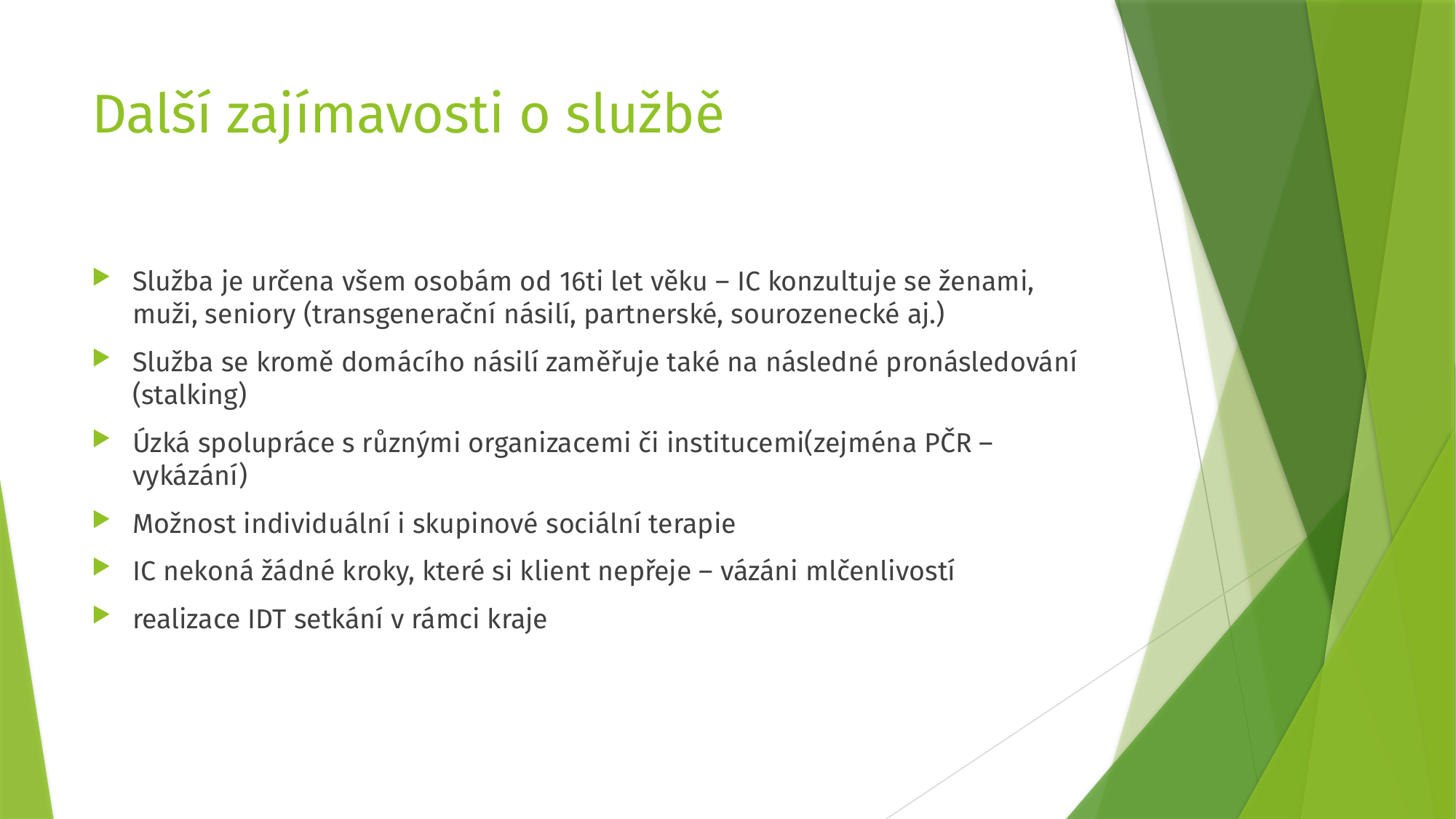

# Další zajímavosti o službě
Služba je určena všem osobám od 16ti let věku – IC konzultuje se ženami, muži, seniory (transgenerační násilí, partnerské, sourozenecké aj.)
Služba se kromě domácího násilí zaměřuje také na následné pronásledování (stalking)
Úzká spolupráce s různými organizacemi či institucemi(zejména PČR – vykázání)
Možnost individuální i skupinové sociální terapie
IC nekoná žádné kroky, které si klient nepřeje – vázáni mlčenlivostí
realizace IDT setkání v rámci kraje